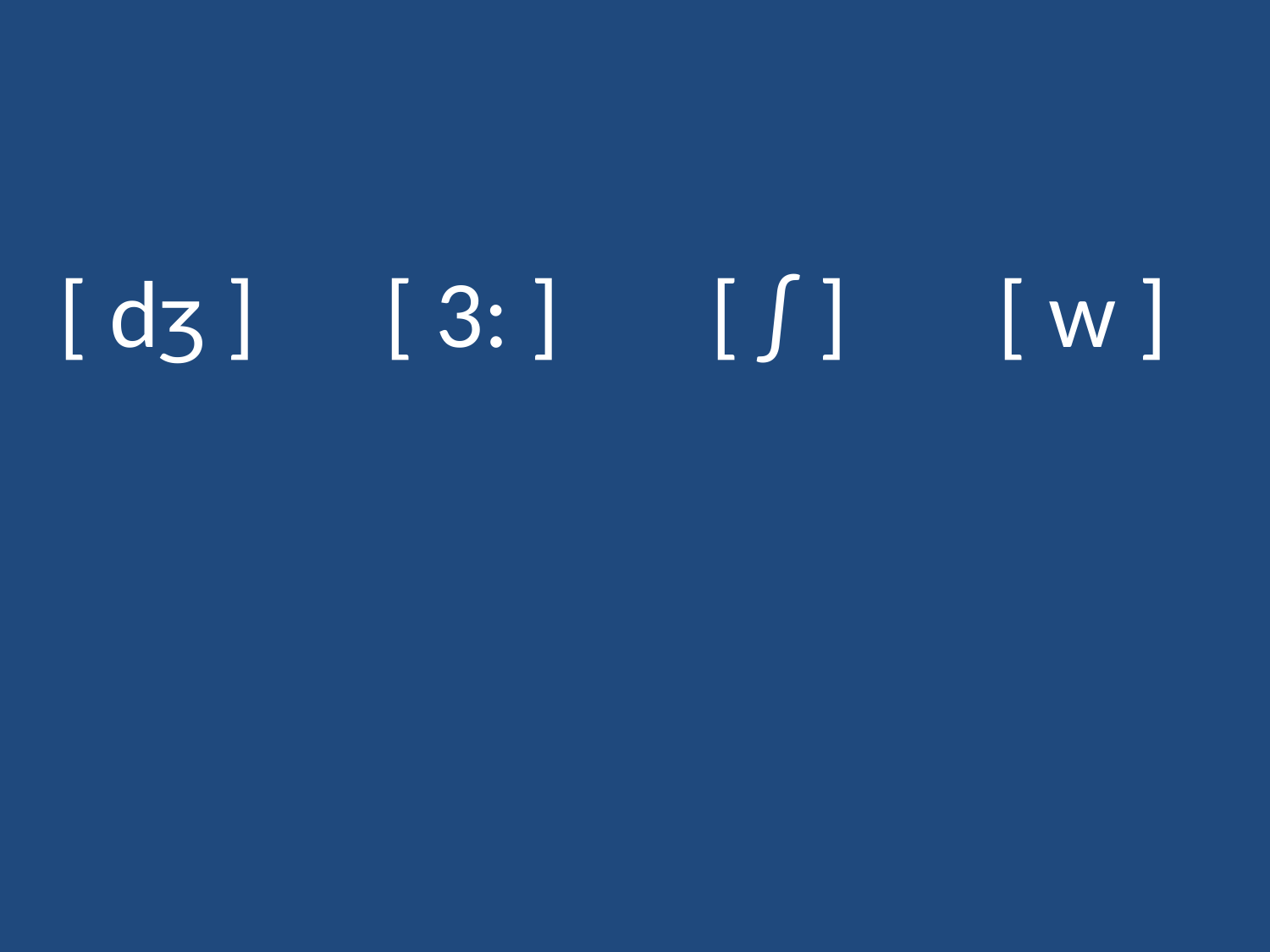

[ dȝ ]      [ 3: ]       [ ∫ ]       [ w ]